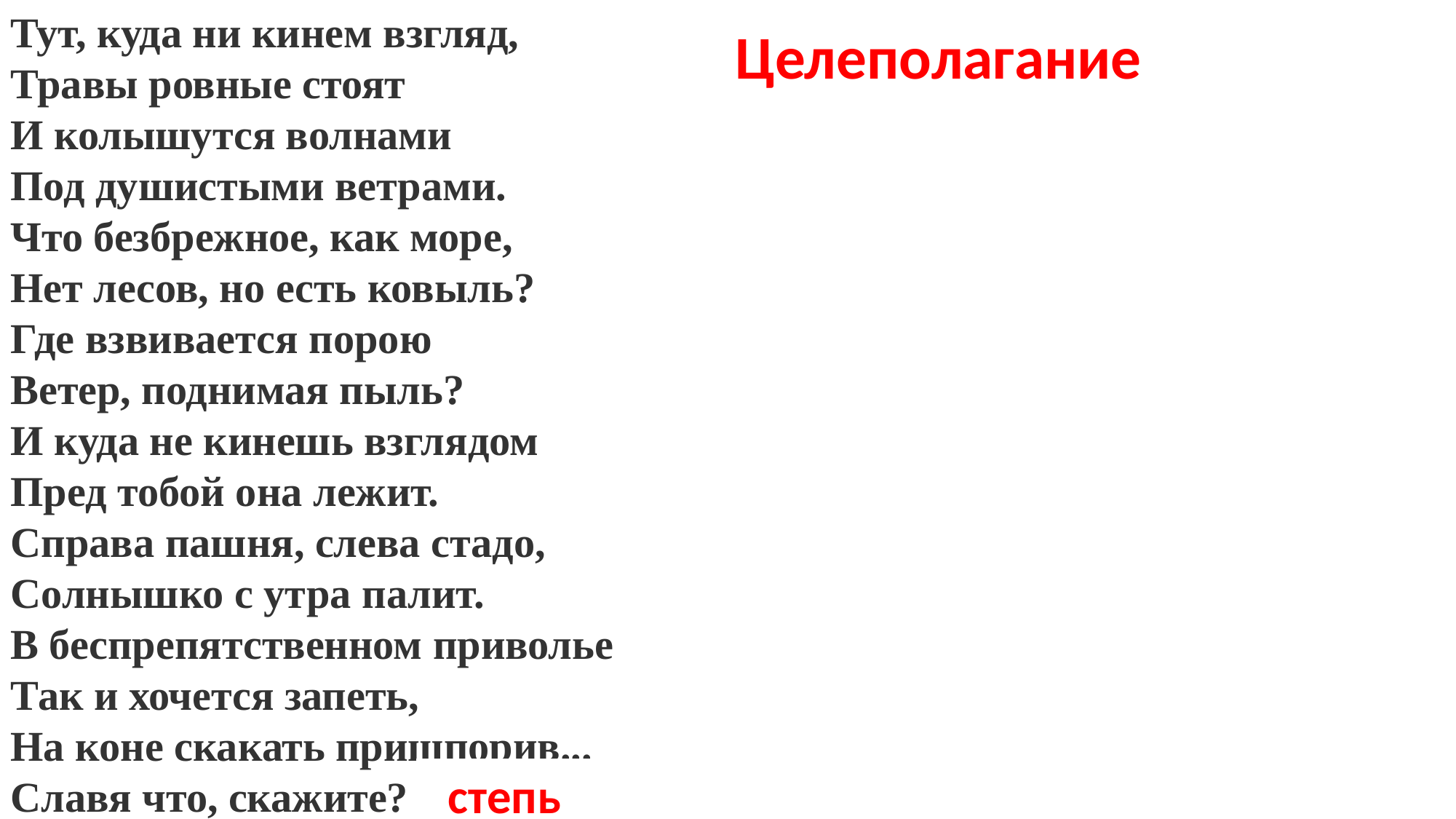

Тут, куда ни кинем взгляд,
Травы ровные стоят
И колышутся волнами
Под душистыми ветрами.
Что безбрежное, как море,
Нет лесов, но есть ковыль?
Где взвивается порою
Ветер, поднимая пыль?
И куда не кинешь взглядом
Пред тобой она лежит.
Справа пашня, слева стадо,
Солнышко с утра палит.
В беспрепятственном приволье
Так и хочется запеть,
На коне скакать пришпорив...
Славя что, скажите? ...

Целеполагание
степь